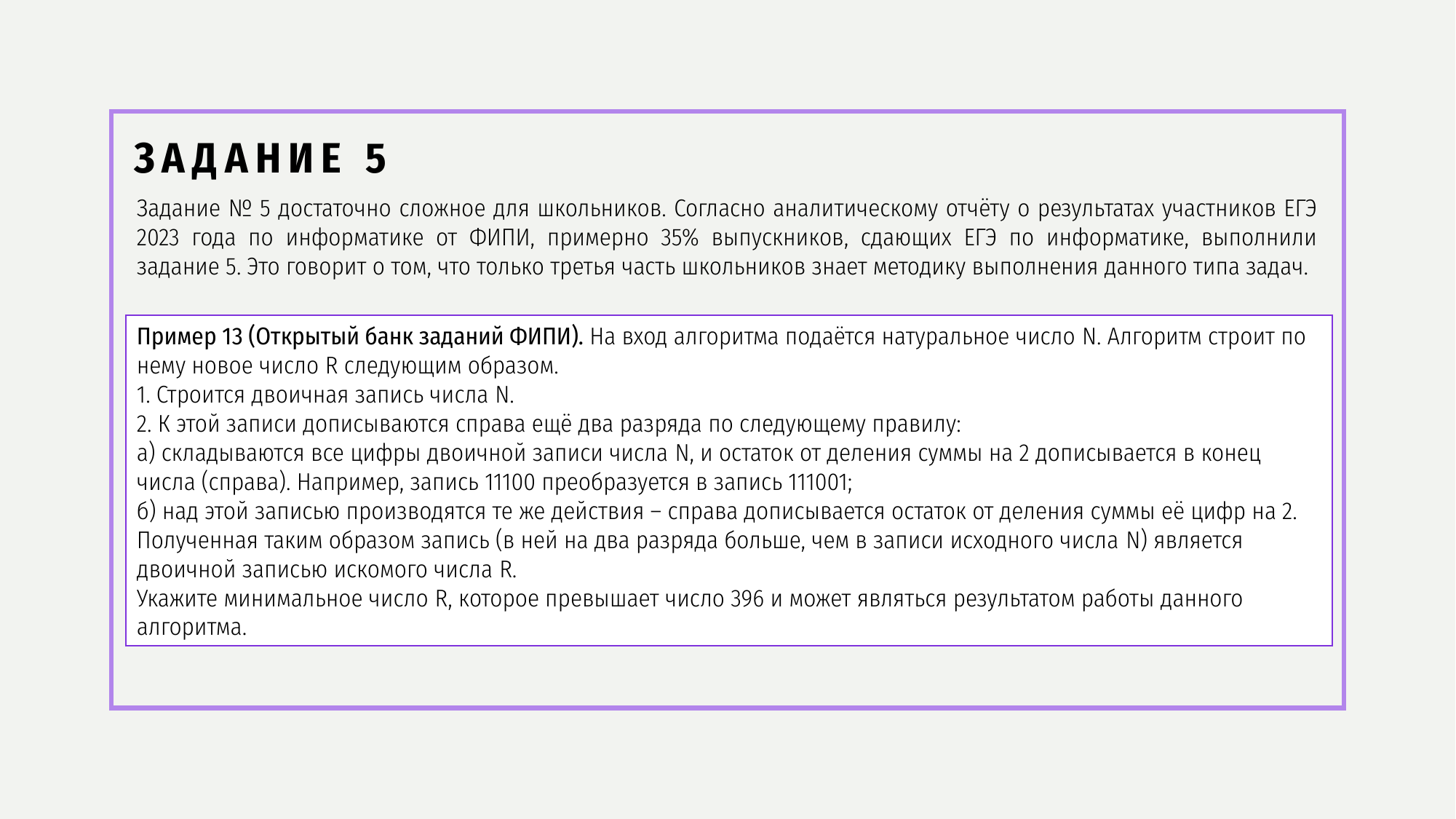

# Задание 5
Задание № 5 достаточно сложное для школьников. Согласно аналитическому отчёту о результатах участников ЕГЭ 2023 года по информатике от ФИПИ, примерно 35% выпускников, сдающих ЕГЭ по информатике, выполнили задание 5. Это говорит о том, что только третья часть школьников знает методику выполнения данного типа задач.
Пример 13 (Открытый банк заданий ФИПИ). На вход алгоритма подаётся натуральное число N. Алгоритм строит по нему новое число R следующим образом.
1. Строится двоичная запись числа N.
2. К этой записи дописываются справа ещё два разряда по следующему правилу:
а) складываются все цифры двоичной записи числа N, и остаток от деления суммы на 2 дописывается в конец числа (справа). Например, запись 11100 преобразуется в запись 111001;
б) над этой записью производятся те же действия – справа дописывается остаток от деления суммы её цифр на 2.
Полученная таким образом запись (в ней на два разряда больше, чем в записи исходного числа N) является двоичной записью искомого числа R.
Укажите минимальное число R, которое превышает число 396 и может являться результатом работы данного алгоритма.
.